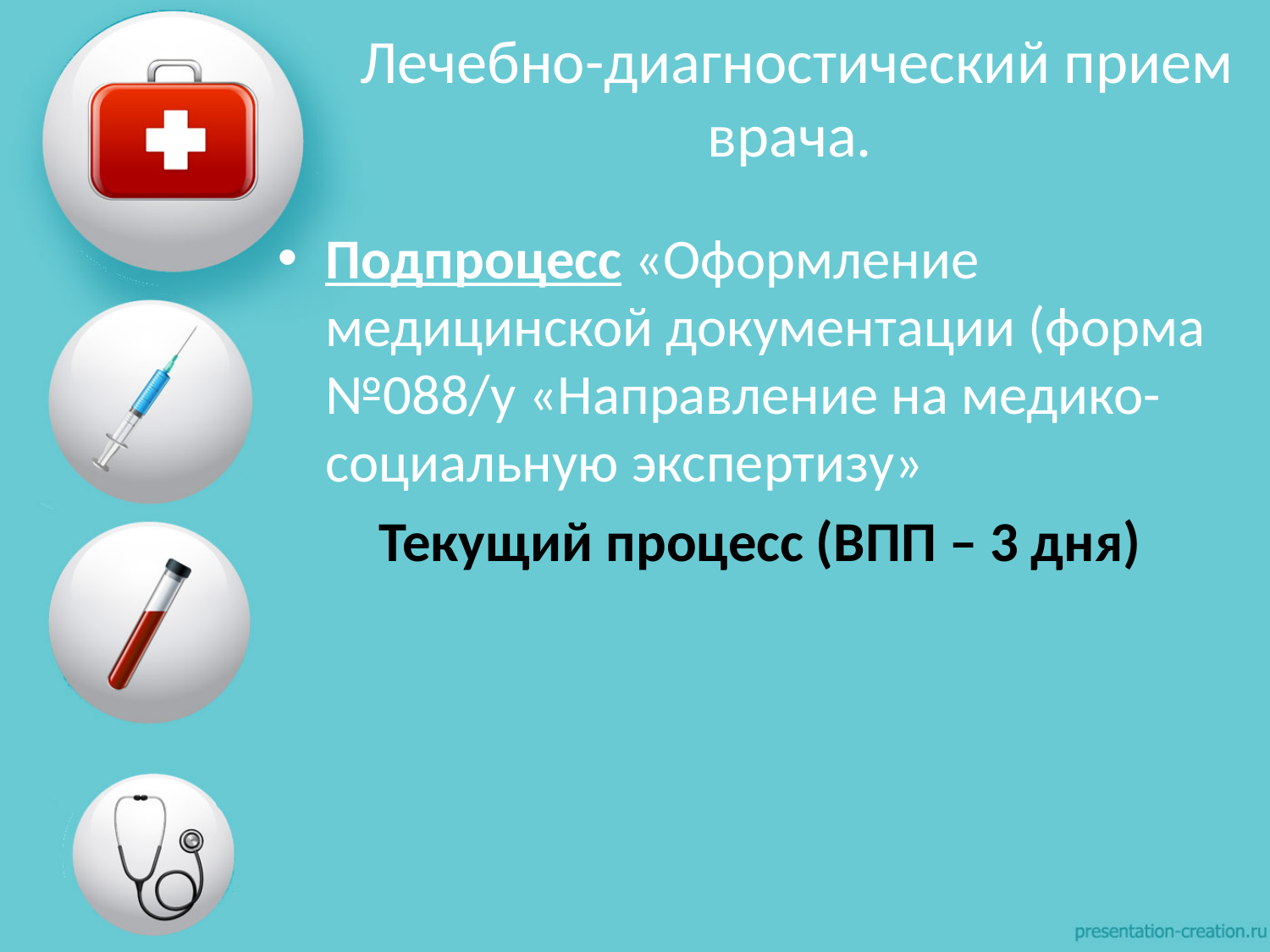

# Лечебно-диагностический прием врача.
Подпроцесс «Оформление медицинской документации (форма №088/у «Направление на медико-социальную экспертизу»
Текущий процесс (ВПП – 3 дня)